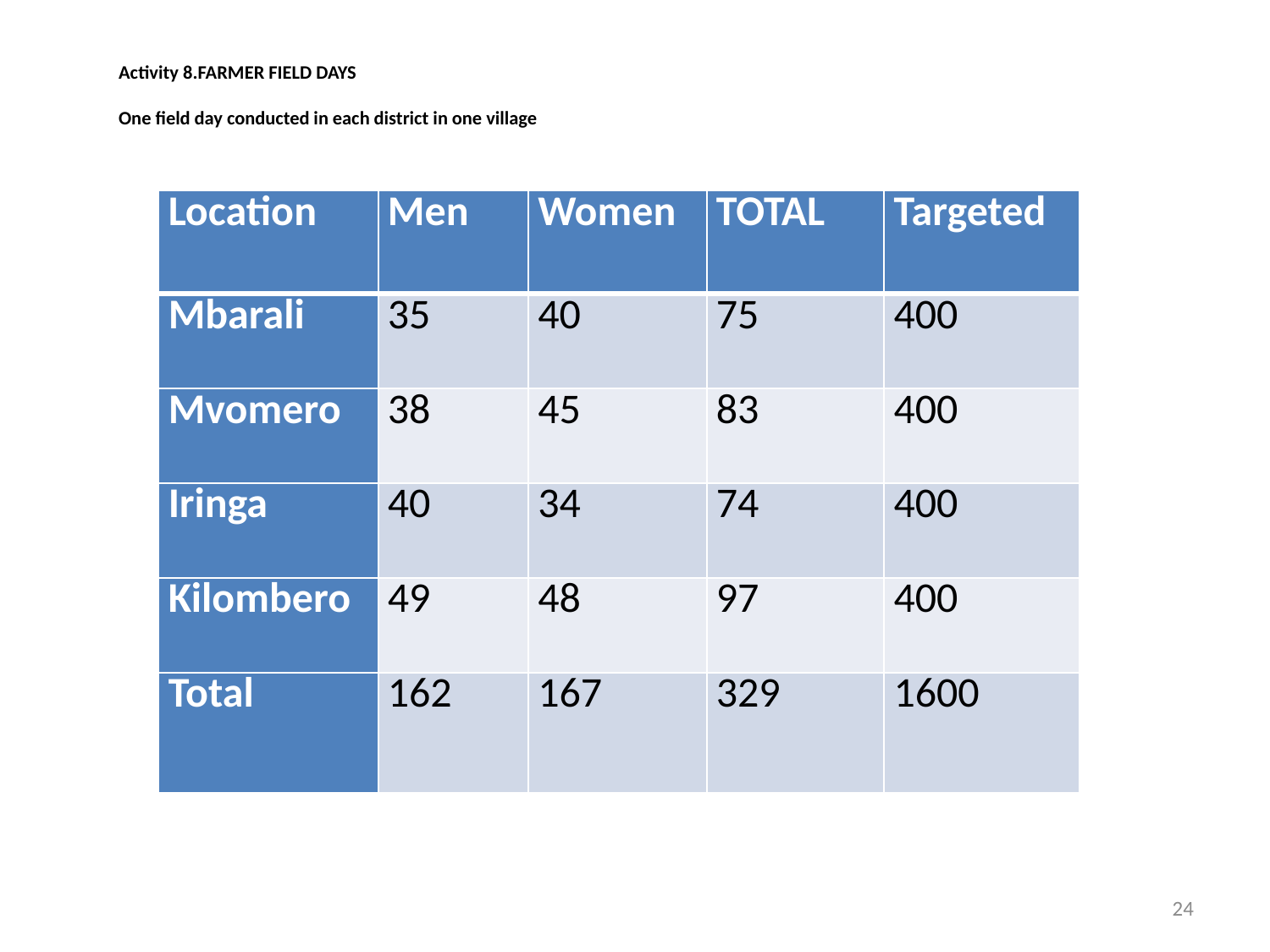

# Activity 8.FARMER FIELD DAYS One field day conducted in each district in one village
| Location | Men | Women | TOTAL | Targeted |
| --- | --- | --- | --- | --- |
| Mbarali | 35 | 40 | 75 | 400 |
| Mvomero | 38 | 45 | 83 | 400 |
| Iringa | 40 | 34 | 74 | 400 |
| Kilombero | 49 | 48 | 97 | 400 |
| Total | 162 | 167 | 329 | 1600 |
24